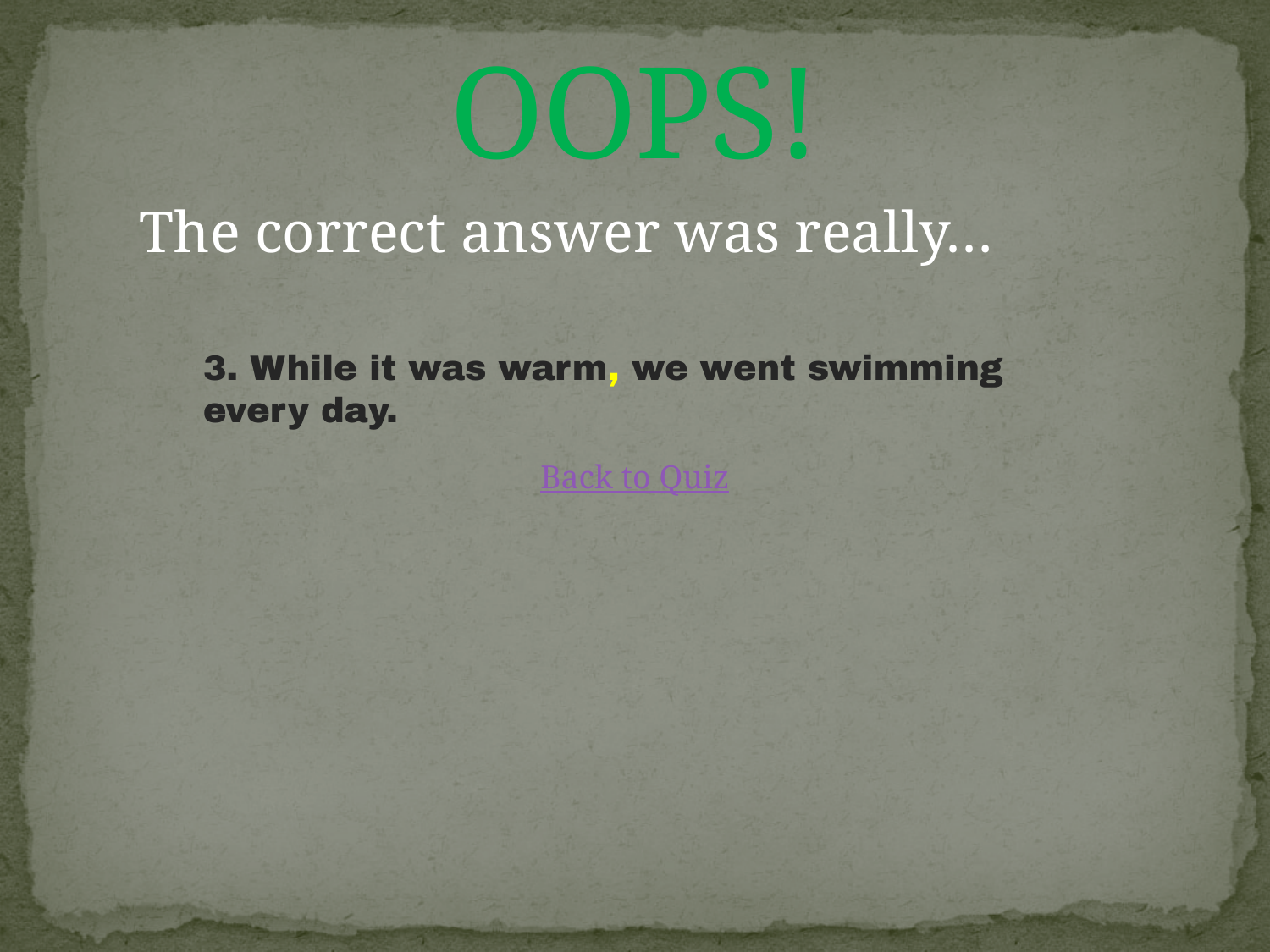

# OOPS!
The correct answer was really…

3. While it was warm, we went swimming every day.
Back to Quiz